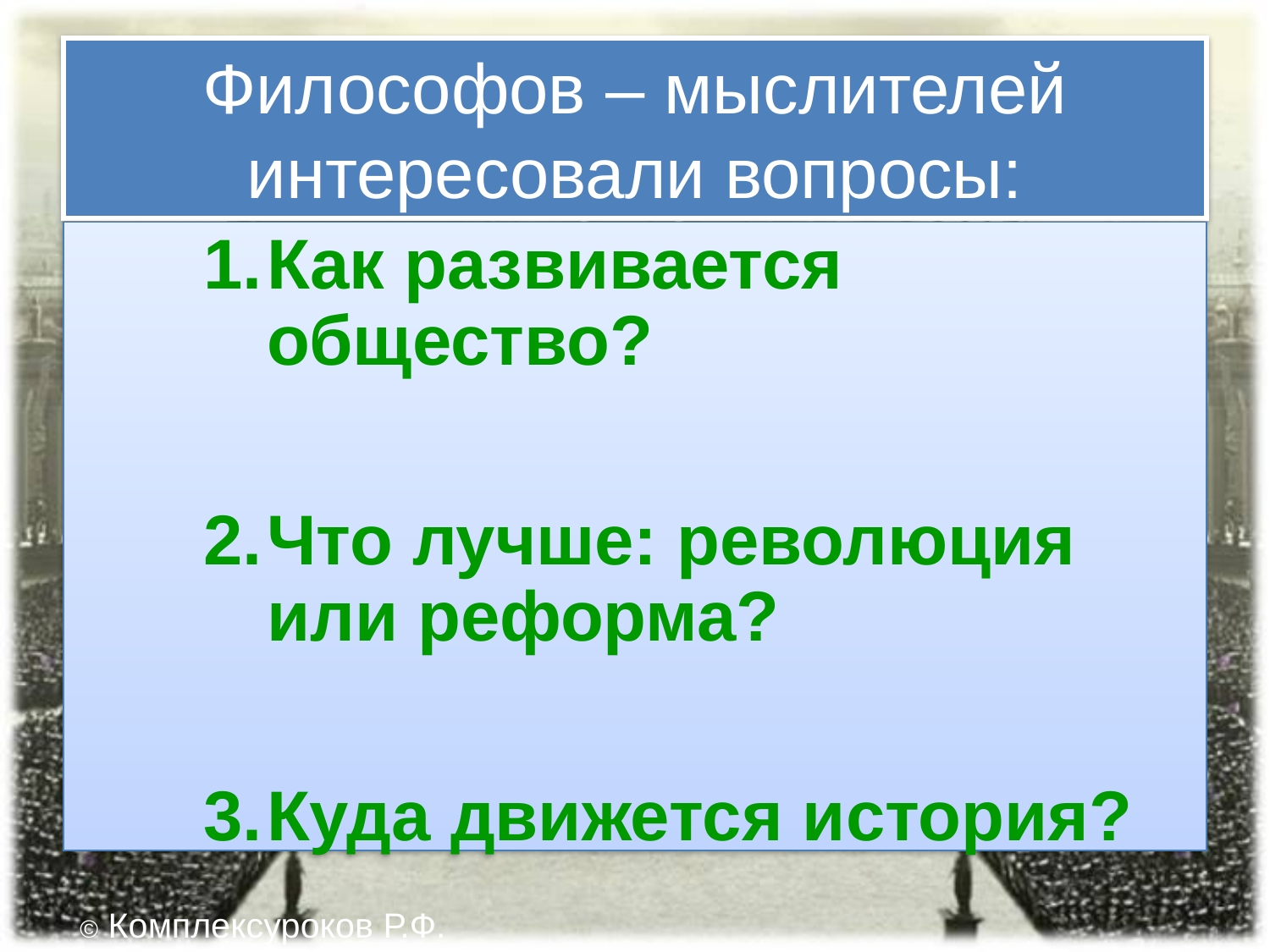

# Философов – мыслителей интересовали вопросы:
Как развивается общество?

Что лучше: революция или реформа?

Куда движется история?
© Комплексуроков Р.Ф.